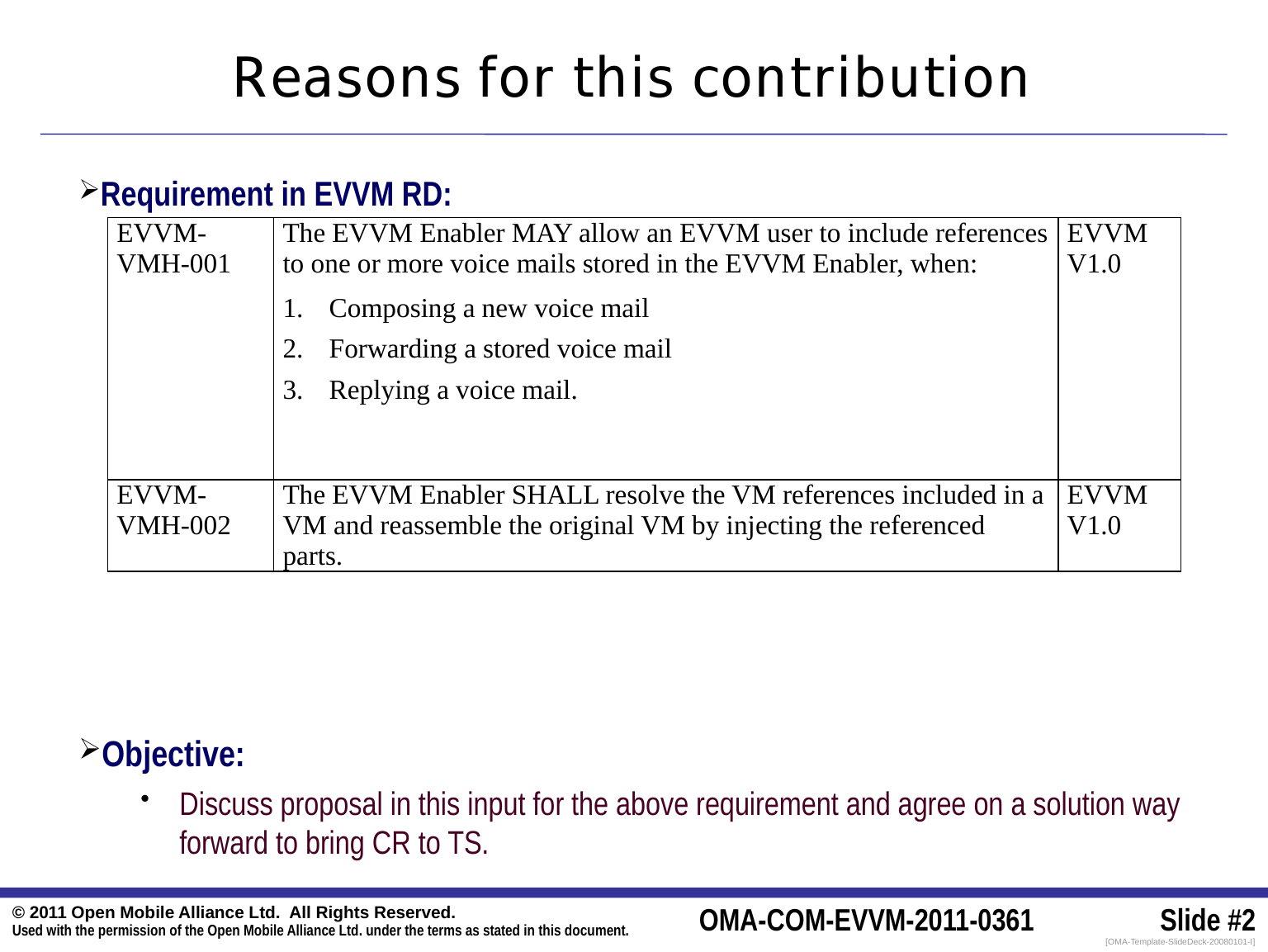

Reasons for this contribution
Requirement in EVVM RD:

Objective:
Discuss proposal in this input for the above requirement and agree on a solution way forward to bring CR to TS.
| EVVM-VMH-001 | The EVVM Enabler MAY allow an EVVM user to include references to one or more voice mails stored in the EVVM Enabler, when: Composing a new voice mail Forwarding a stored voice mail Replying a voice mail. | EVVM V1.0 |
| --- | --- | --- |
| EVVM-VMH-002 | The EVVM Enabler SHALL resolve the VM references included in a VM and reassemble the original VM by injecting the referenced parts. | EVVM V1.0 |